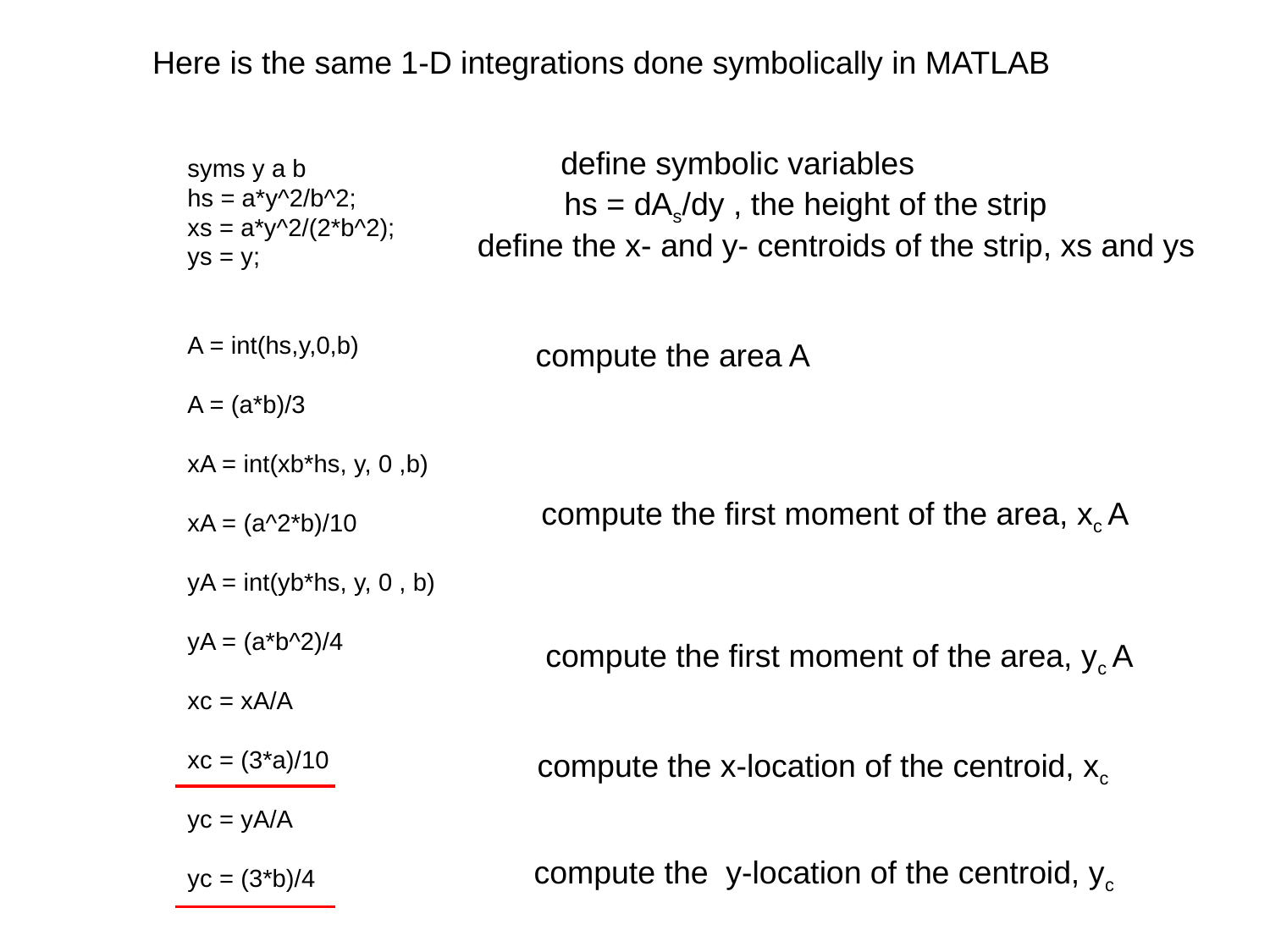

Here is the same 1-D integrations done symbolically in MATLAB
define symbolic variables
syms y a b
hs = a*y^2/b^2;
xs = a*y^2/(2*b^2);
ys = y;

A = int(hs,y,0,b)

A = (a*b)/3

xA = int(xb*hs, y, 0 ,b)

xA = (a^2*b)/10

yA = int(yb*hs, y, 0 , b)

yA = (a*b^2)/4

xc = xA/A

xc = (3*a)/10

yc = yA/A

yc = (3*b)/4
hs = dAs/dy , the height of the strip
define the x- and y- centroids of the strip, xs and ys
compute the area A
compute the first moment of the area, xc A
compute the first moment of the area, yc A
compute the x-location of the centroid, xc
compute the  y-location of the centroid, yc